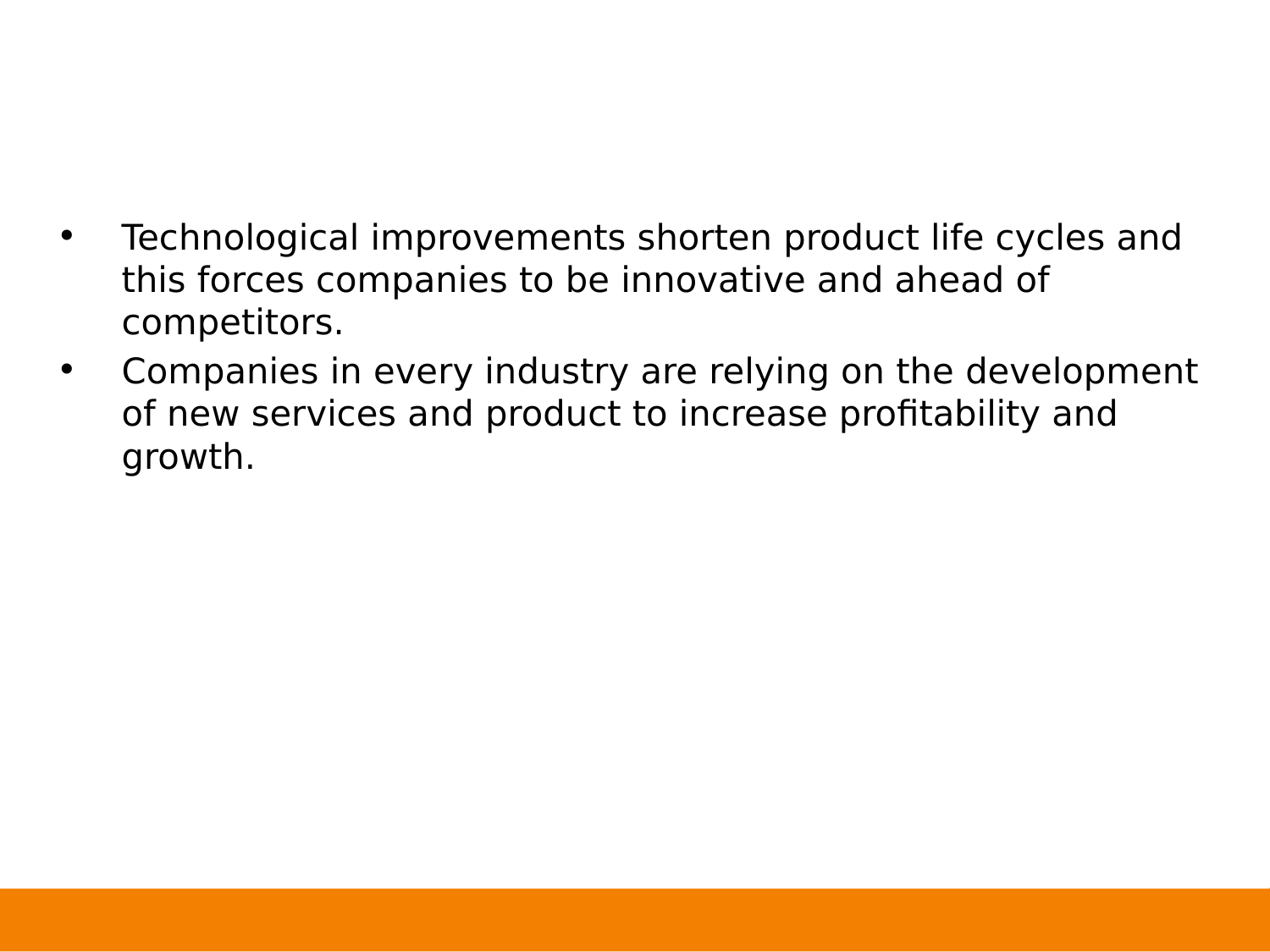

Technological improvements shorten product life cycles and this forces companies to be innovative and ahead of competitors.
Companies in every industry are relying on the development of new services and product to increase profitability and growth.